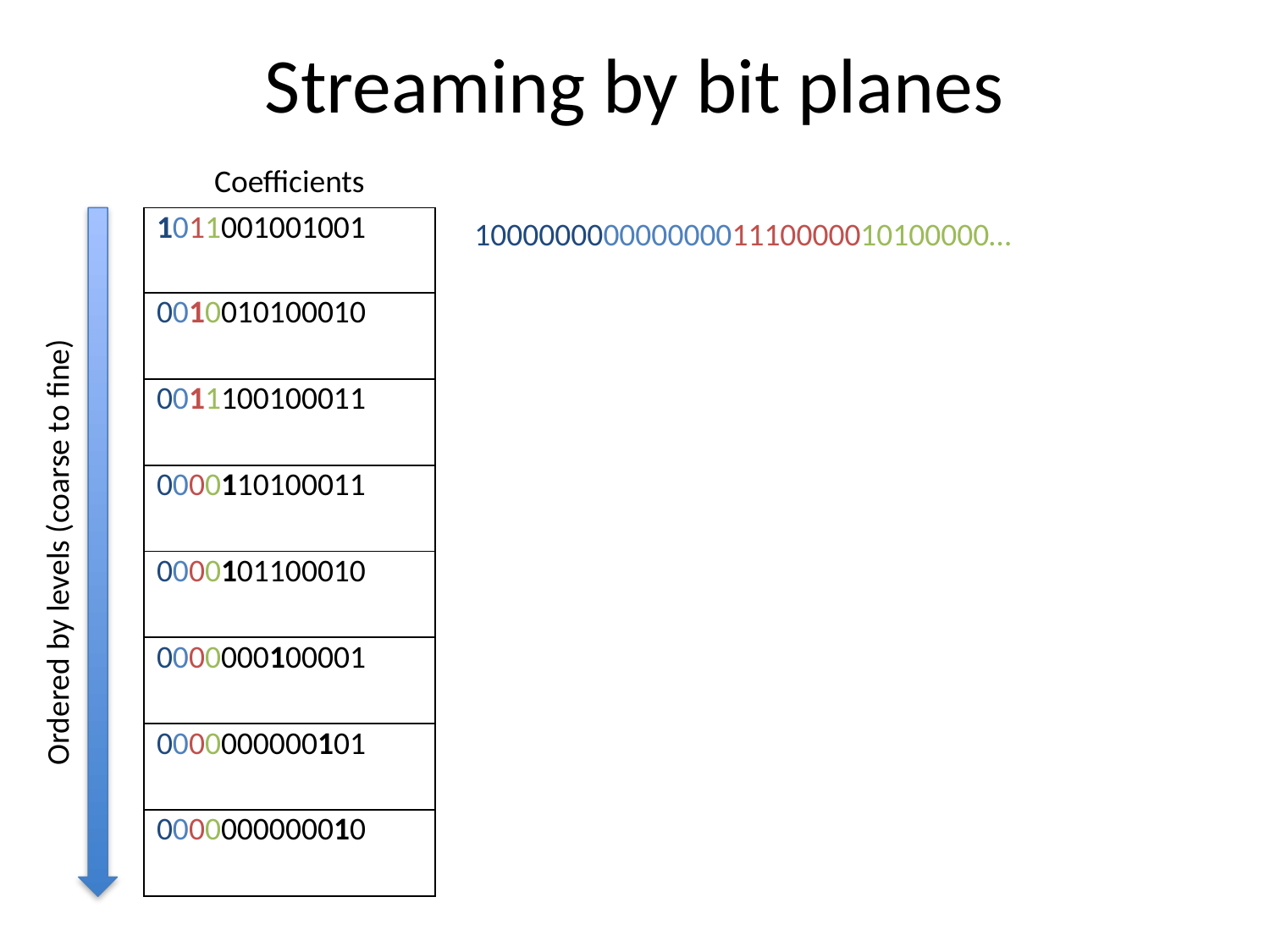

# Streaming by bit planes
Coefficients

| 1011001001001 |
| --- |
| 0010010100010 |
| 0011100100011 |
| 0000110100011 |
| 0000101100010 |
| 0000000100001 |
| 0000000000101 |
| 0000000000010 |
10000000000000001110000010100000…
Ordered by levels (coarse to fine)